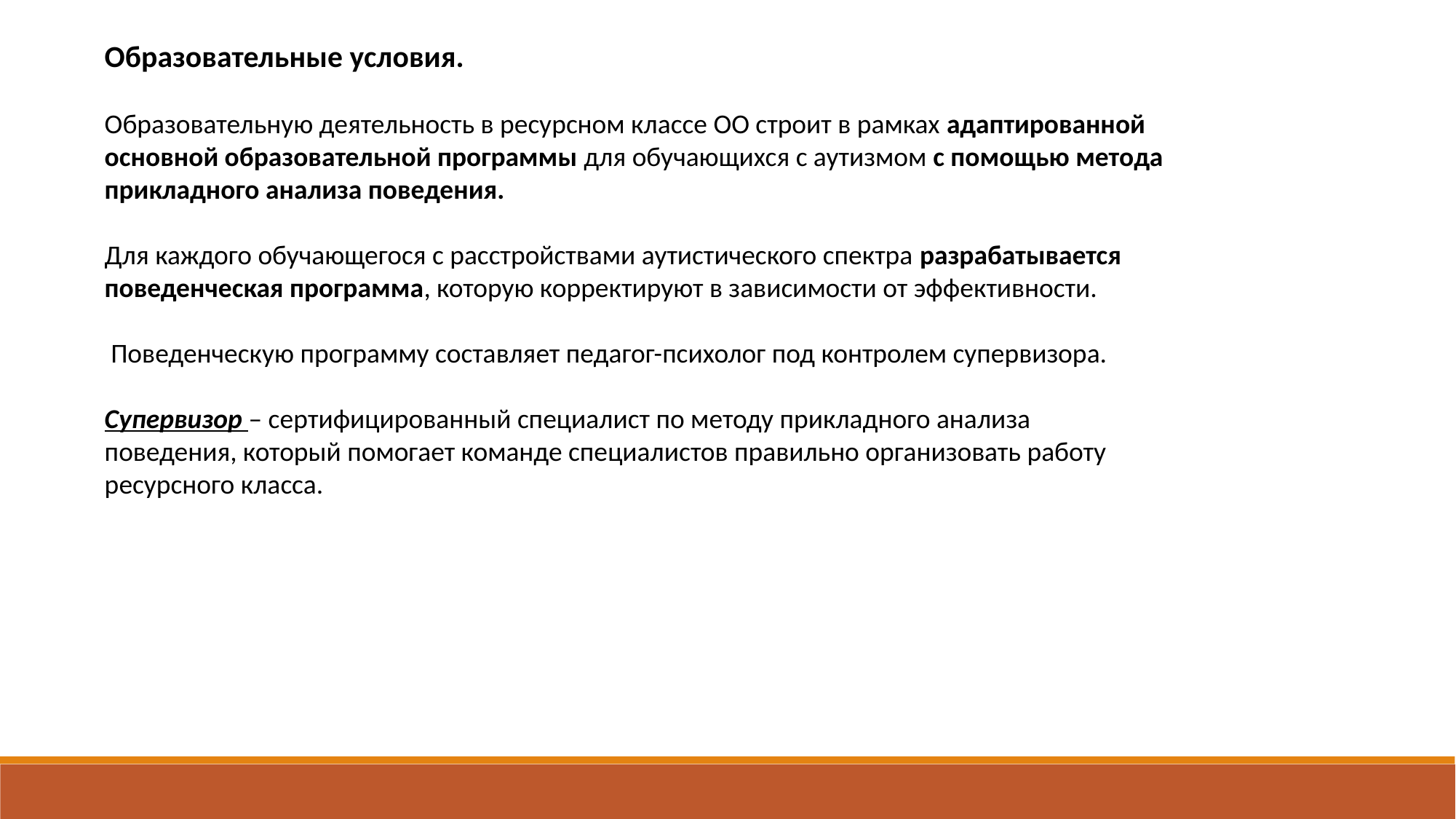

Образовательные условия.

Образовательную деятельность в ресурсном классе ОО строит в рамках адаптированной основной образовательной программы для обучающихся с аутизмом с помощью метода прикладного анализа поведения.

Для каждого обучающегося с расстройствами аутистического спектра разрабатывается поведенческая программа, которую корректируют в зависимости от эффективности.

 Поведенческую программу составляет педагог-психолог под контролем супервизора.

Супервизор – сертифицированный специалист по методу прикладного анализа поведения, который помогает команде специалистов правильно организовать работу ресурсного класса.